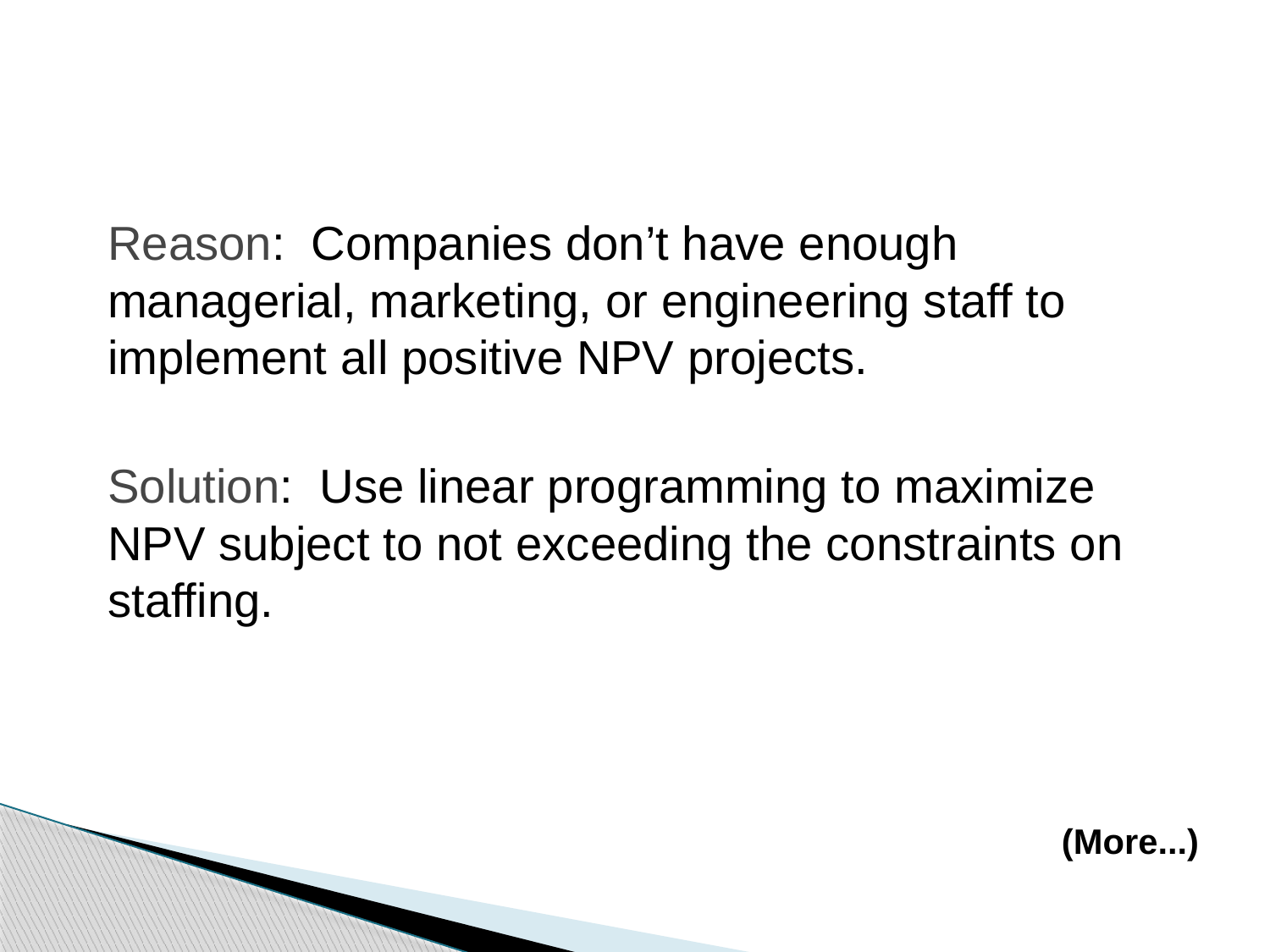

Reason:  Companies don’t have enough managerial, marketing, or engineering staff to implement all positive NPV projects.

Solution:  Use linear programming to maximize NPV subject to not exceeding the constraints on staffing.
(More...)